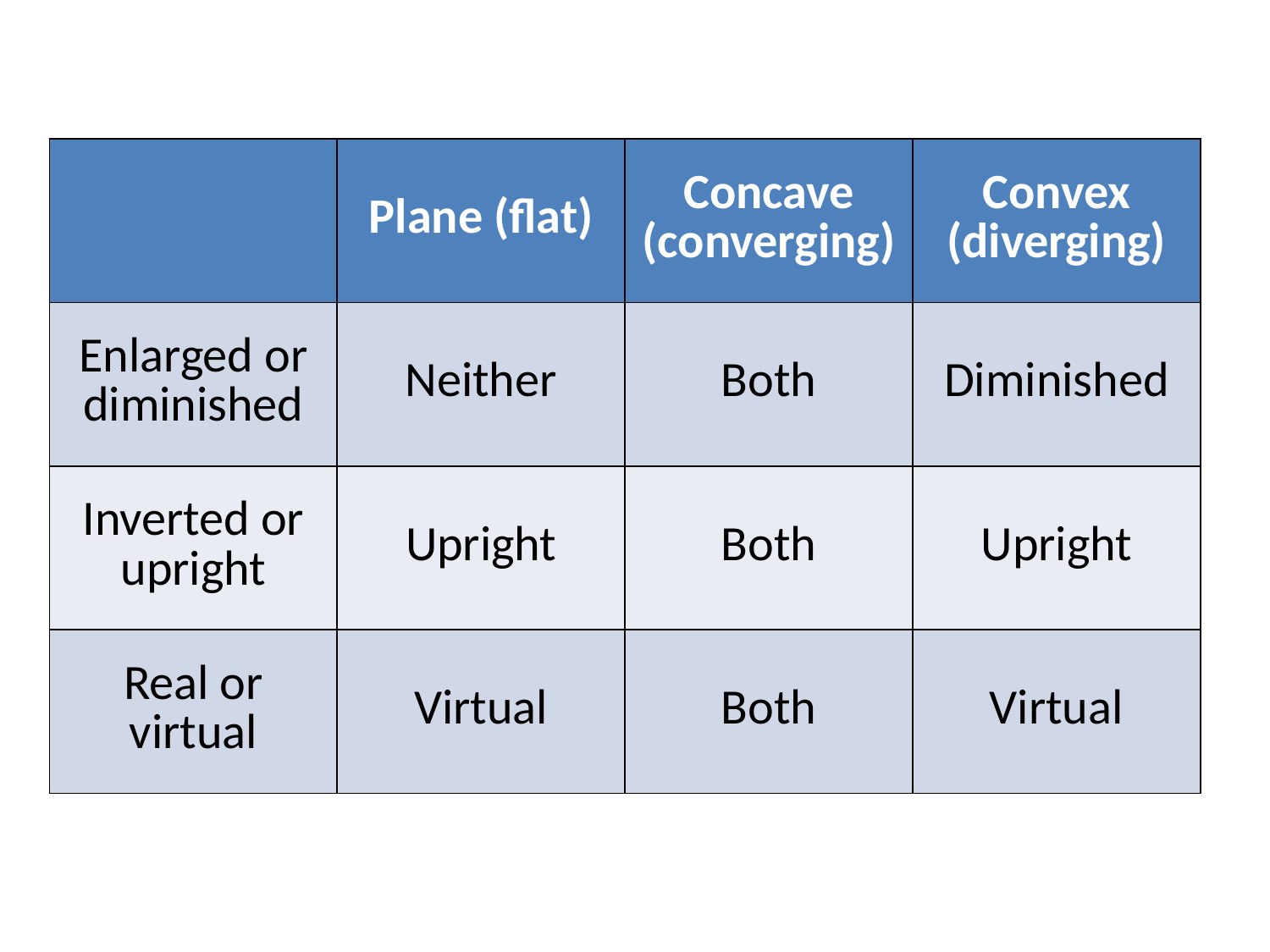

|  | Plane (flat) | Concave (converging) | Convex (diverging) |
| --- | --- | --- | --- |
| Enlarged or diminished | Neither | Both | Diminished |
| Inverted or upright | Upright | Both | Upright |
| Real or virtual | Virtual | Both | Virtual |